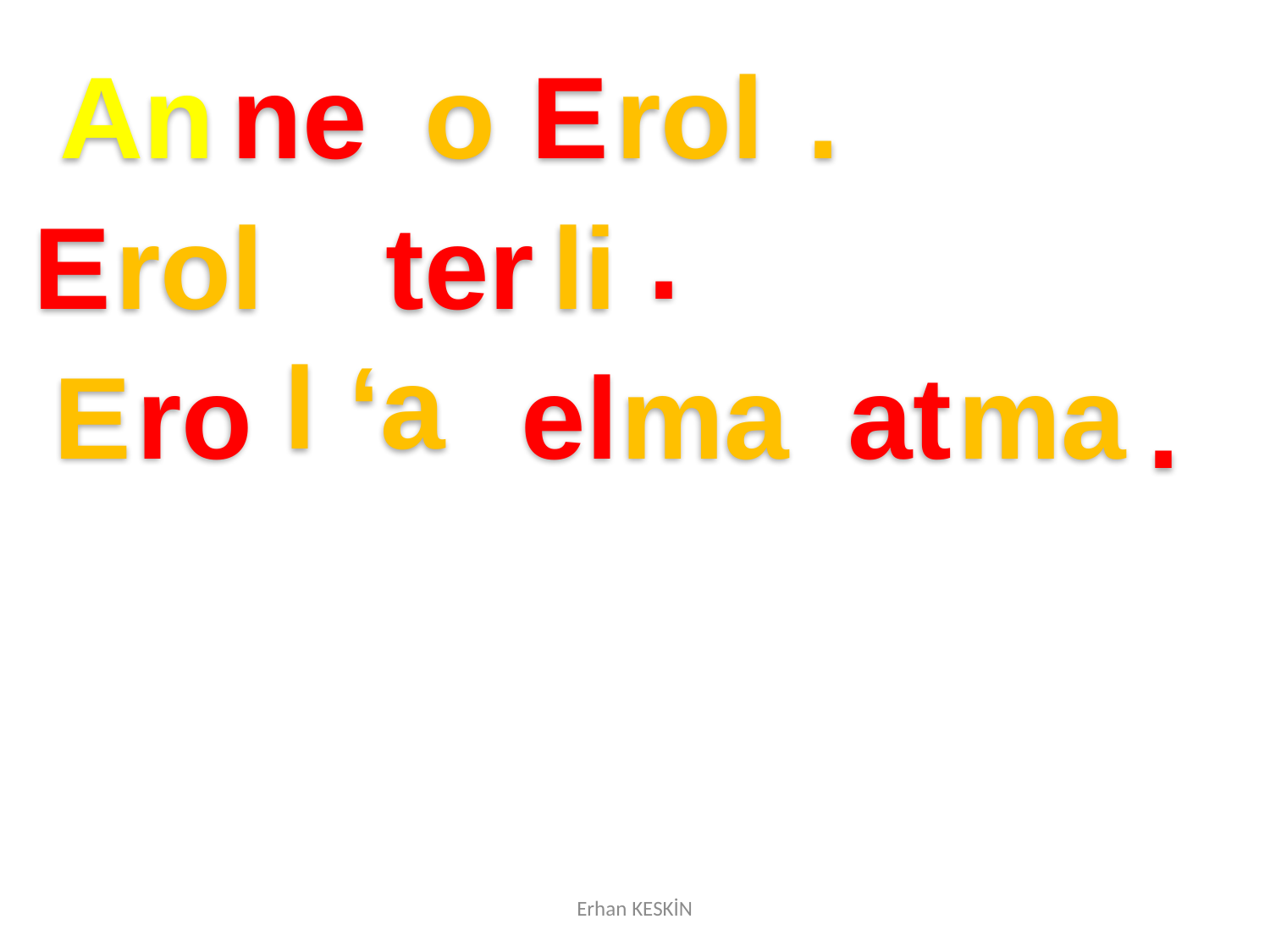

An
ne
o
E
rol
.
.
E
rol
ter
li
l ‘a
E
ro
el
ma
at
ma
.
Erhan KESKİN